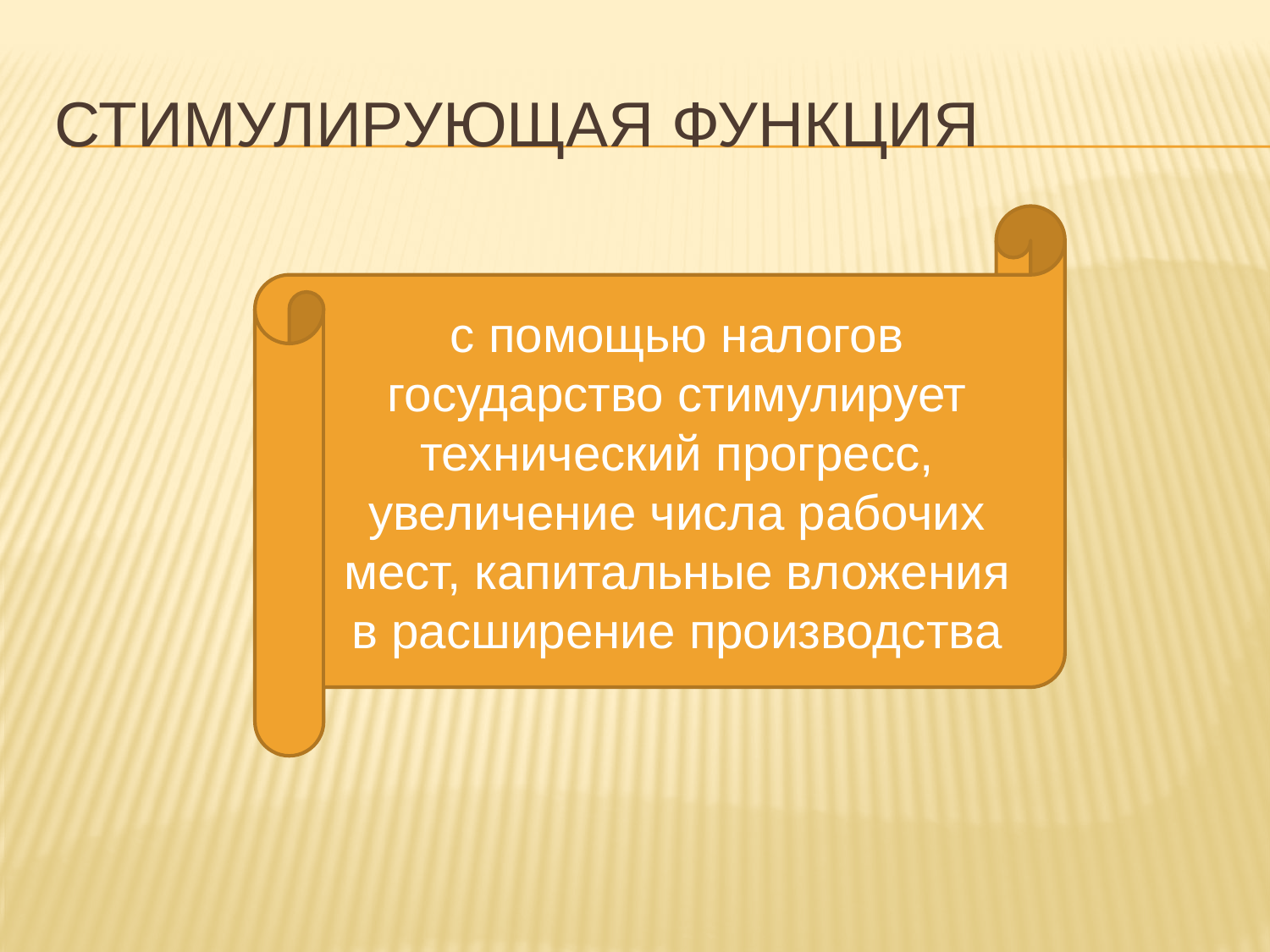

# стимулирующая функция
с помощью налогов государство стимулирует технический прогресс, увеличение числа рабочих мест, капитальные вложения в расширение производства